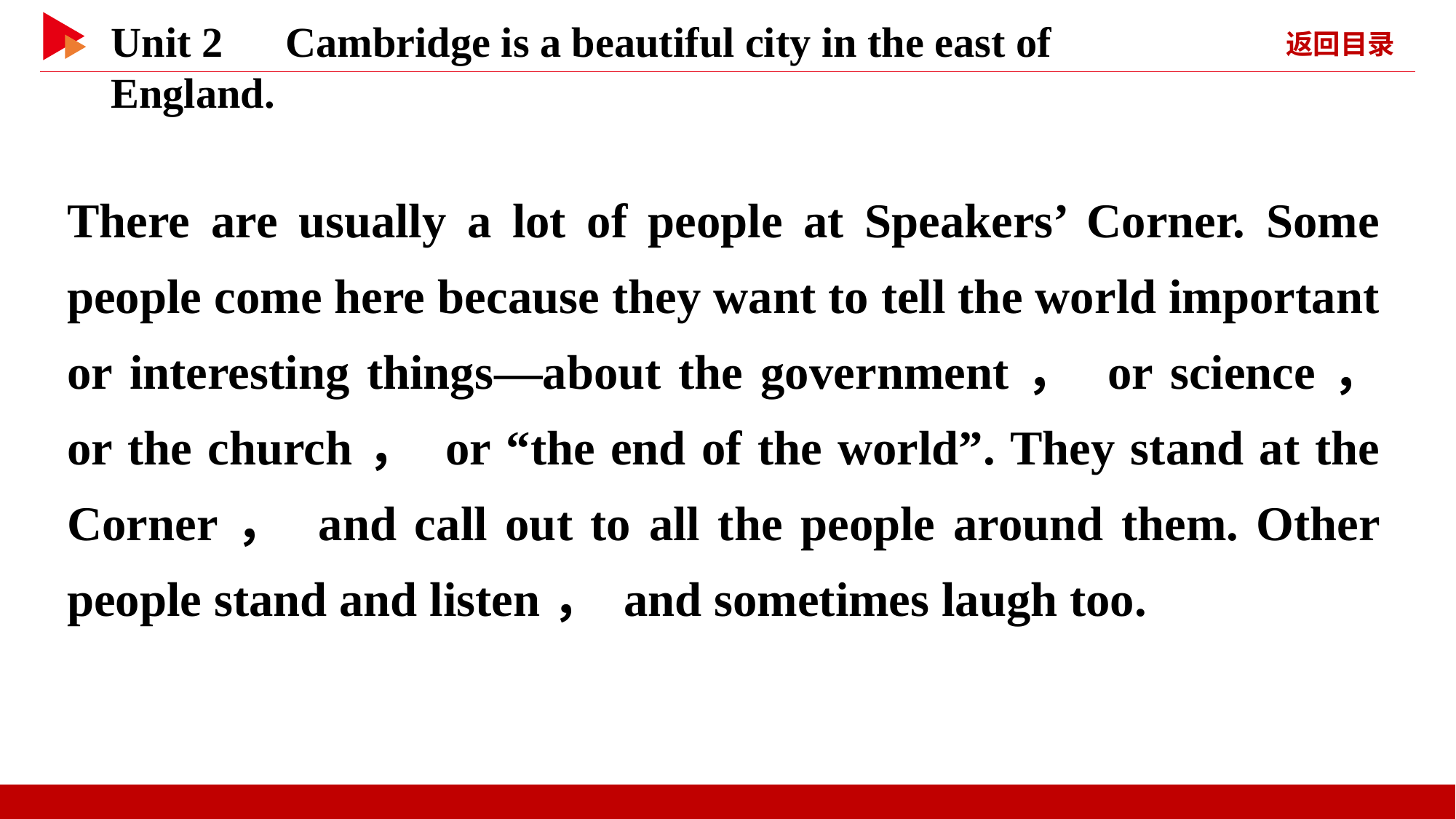

There are usually a lot of people at Speakers’ Corner. Some people come here because they want to tell the world important or interesting things—about the government， or science， or the church， or “the end of the world”. They stand at the Corner， and call out to all the people around them. Other people stand and listen， and sometimes laugh too.